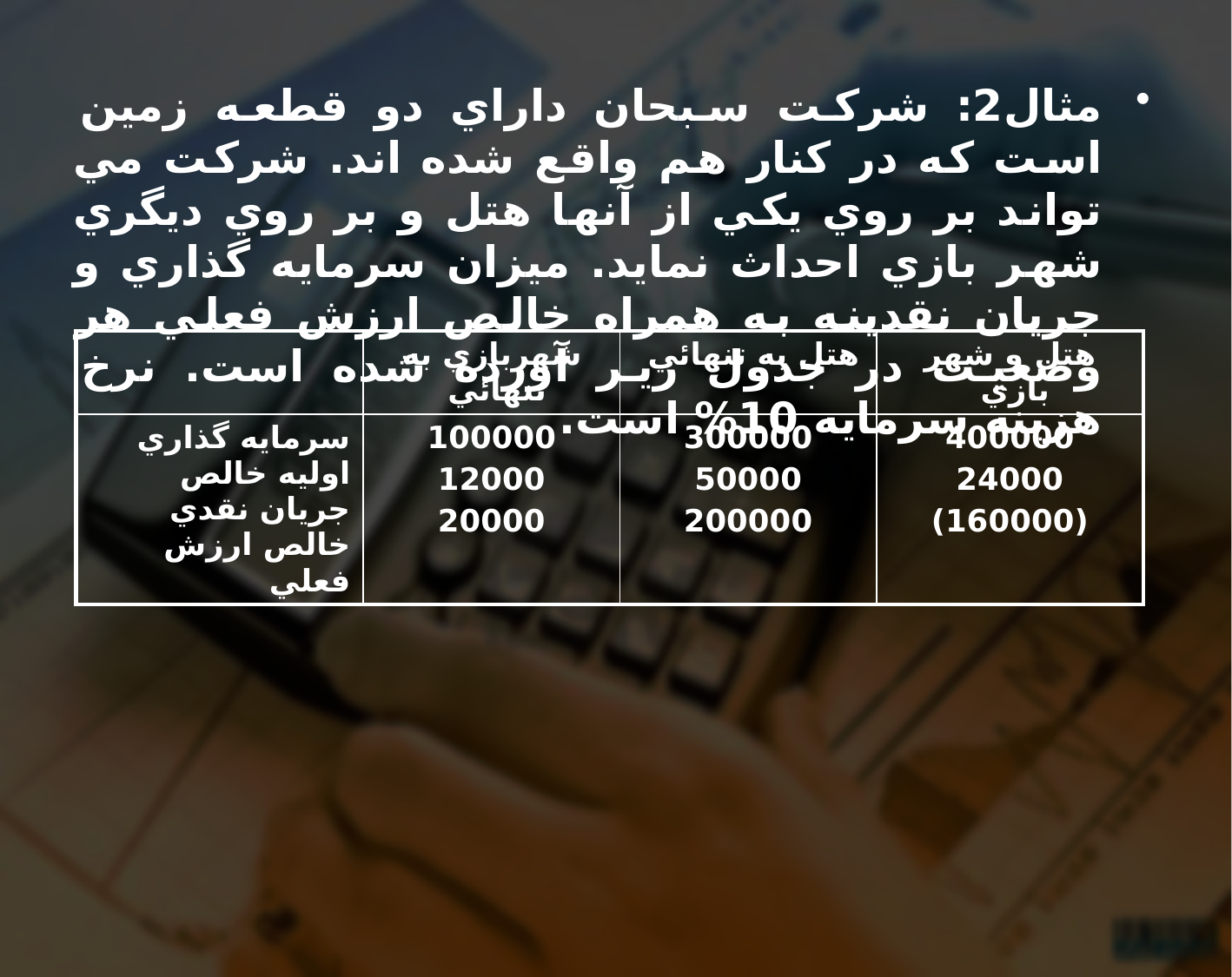

مثال2: شركت سبحان داراي دو قطعه زمين است كه در كنار هم واقع شده اند. شركت مي تواند بر روي يكي از آنها هتل و بر روي ديگري شهر بازي احداث نمايد. ميزان سرمايه گذاري و جريان نقدينه به همراه خالص ارزش فعلي هر وضعيت در جدول زير آورده شده است. نرخ هزينه سرمايه 10% است.
|  | شهربازي به تنهائي | هتل به تنهائي | هتل و شهر بازي |
| --- | --- | --- | --- |
| سرمايه گذاري اوليه خالص جريان نقدي خالص ارزش فعلي | 100000 12000 20000 | 300000 50000 200000 | 400000 24000 (160000) |